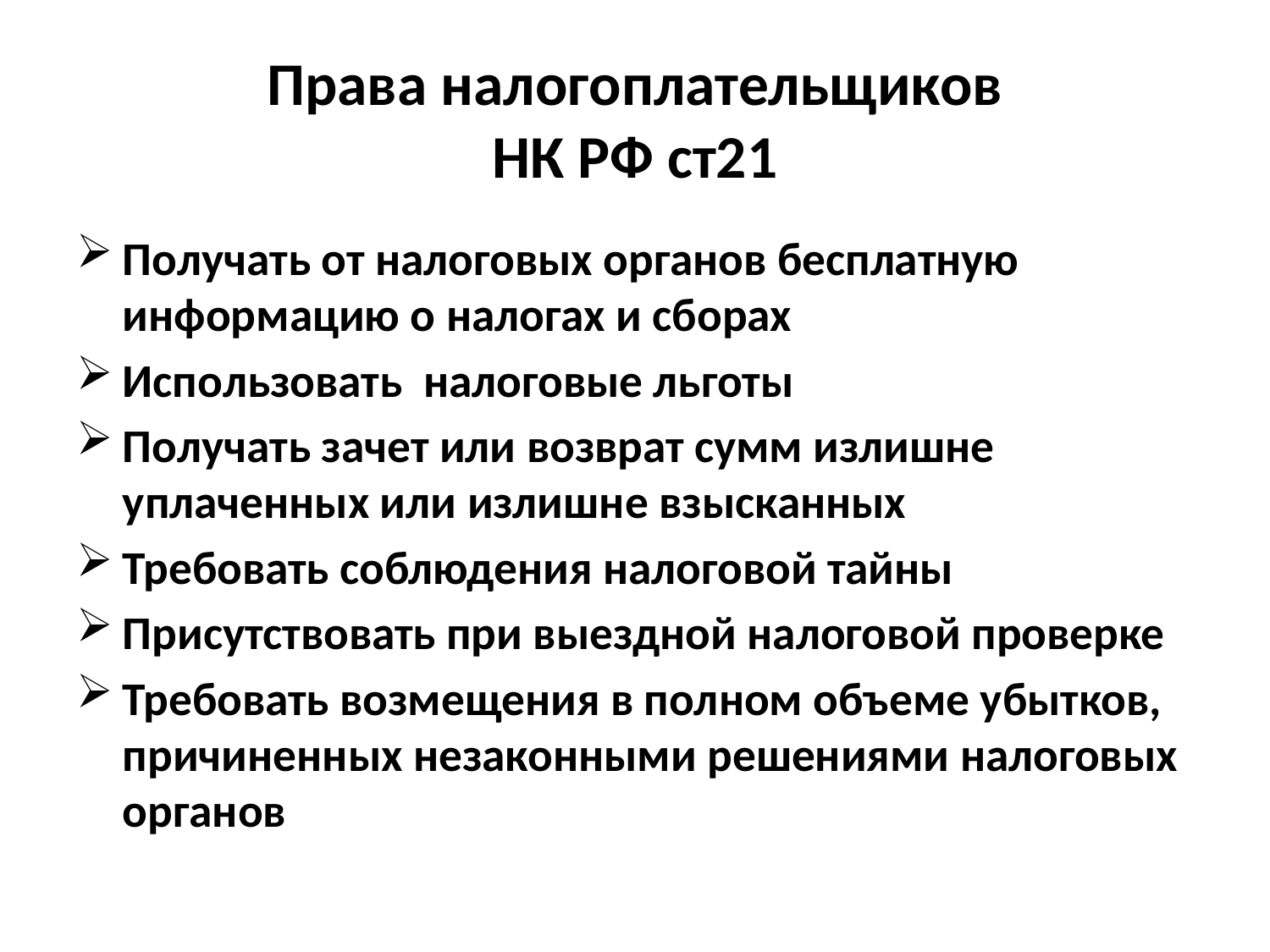

# Права налогоплательщиков НК РФ ст21
Получать от налоговых органов бесплатную информацию о налогах и сборах
Использовать  налоговые льготы
Получать зачет или возврат сумм излишне уплаченных или излишне взысканных
Требовать соблюдения налоговой тайны
Присутствовать при выездной налоговой проверке
Требовать возмещения в полном объеме убытков, причиненных незаконными решениями налоговых органов